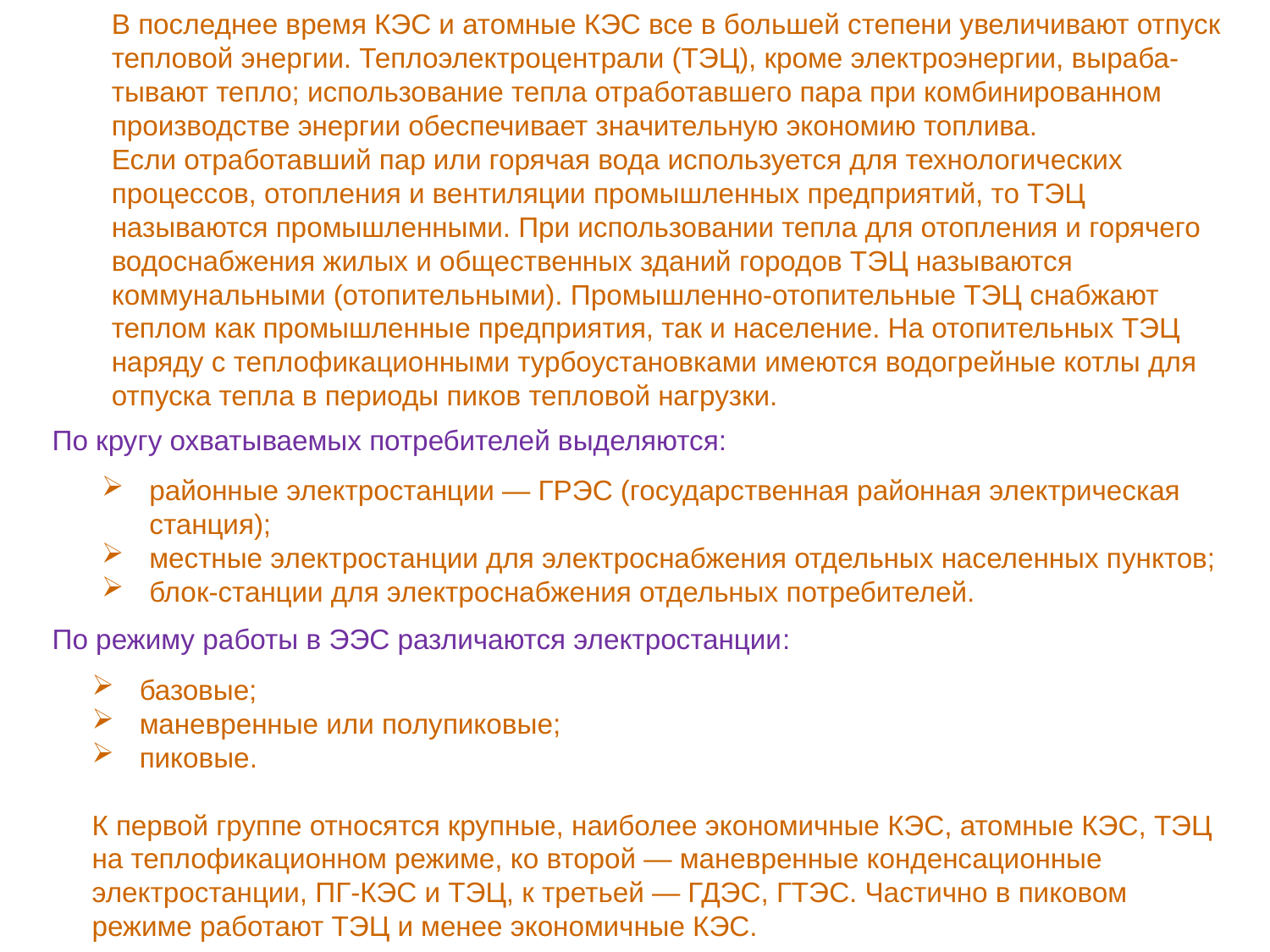

В последнее время КЭС и атомные КЭС все в большей степени увеличивают отпуск тепловой энергии. Теплоэлектроцентрали (ТЭЦ), кроме электроэнергии, выраба- тывают тепло; использование тепла отработавшего пара при комбинированном производстве энергии обеспечивает значительную экономию топлива.
Если отработавший пар или горячая вода используется для технологических процессов, отопления и вентиляции промышленных предприятий, то ТЭЦ называются промышленными. При использовании тепла для отопления и горячего водоснабжения жилых и общественных зданий городов ТЭЦ называются коммунальными (отопительными). Промышленно-отопительные ТЭЦ снабжают теплом как промышленные предприятия, так и население. На отопительных ТЭЦ наряду с теплофикационными турбоустановками имеются водогрейные котлы для отпуска тепла в периоды пиков тепловой нагрузки.
По кругу охватываемых потребителей выделяются:
районные электростанции — ГРЭС (государственная районная электрическая станция);
местные электростанции для электроснабжения отдельных населенных пунктов;
блок-станции для электроснабжения отдельных потребителей.
По режиму работы в ЭЭС различаются электростанции:
базовые;
маневренные или полупиковые;
пиковые.

К первой группе относятся крупные, наиболее экономичные КЭС, атомные КЭС, ТЭЦ на теплофикационном режиме, ко второй — маневренные конденсационные электростанции, ПГ-КЭС и ТЭЦ, к третьей — ГДЭС, ГТЭС. Частично в пиковом режиме работают ТЭЦ и менее экономичные КЭС.